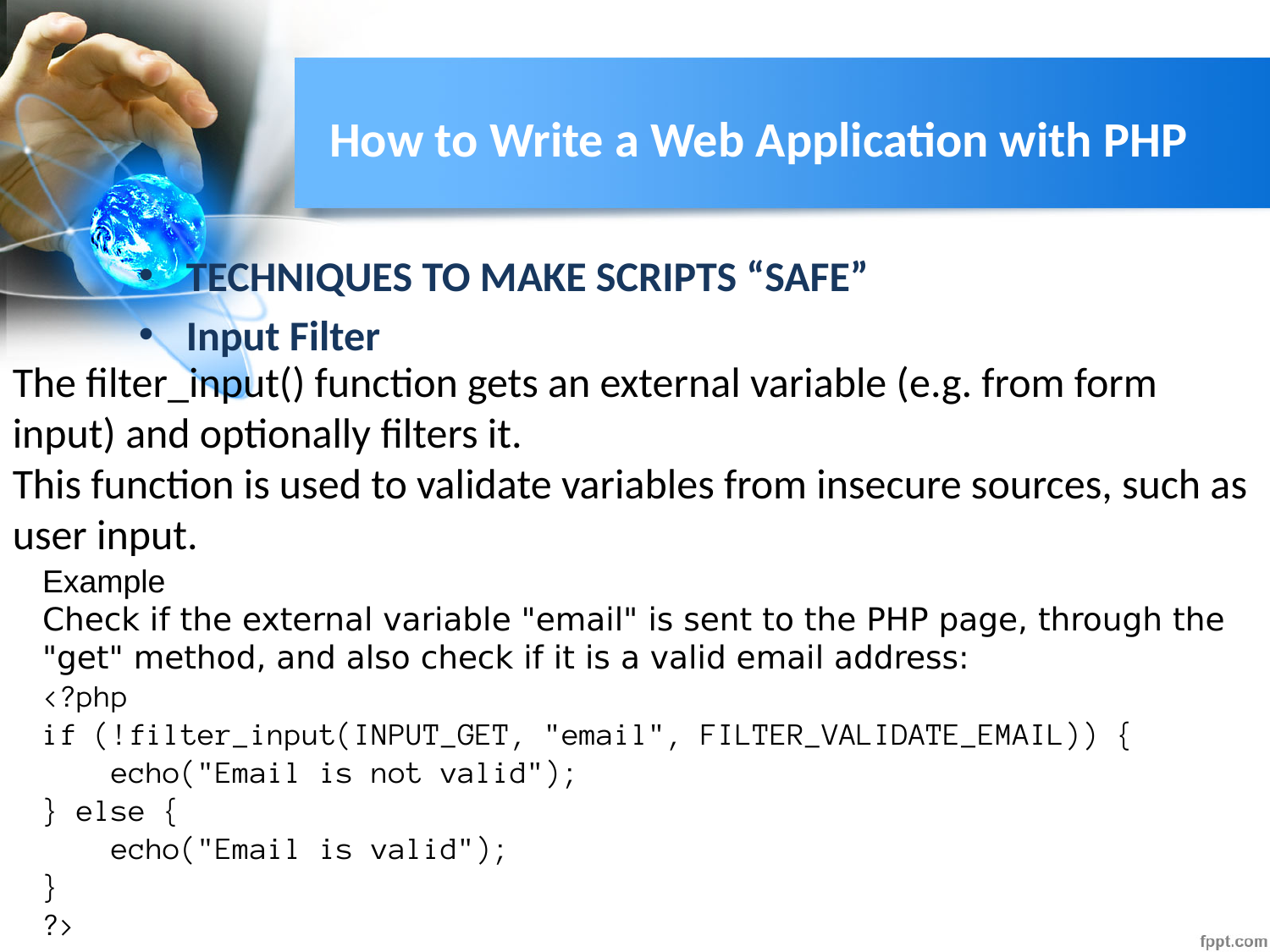

# How to Write a Web Application with PHP
TECHNIQUES TO MAKE SCRIPTS “SAFE”
Input Filter

The filter_input() function gets an external variable (e.g. from form input) and optionally filters it.
This function is used to validate variables from insecure sources, such as user input.
Example
Check if the external variable "email" is sent to the PHP page, through the "get" method, and also check if it is a valid email address:
<?php
if (!filter_input(INPUT_GET, "email", FILTER_VALIDATE_EMAIL)) {
    echo("Email is not valid");
} else {
    echo("Email is valid");
}
?>